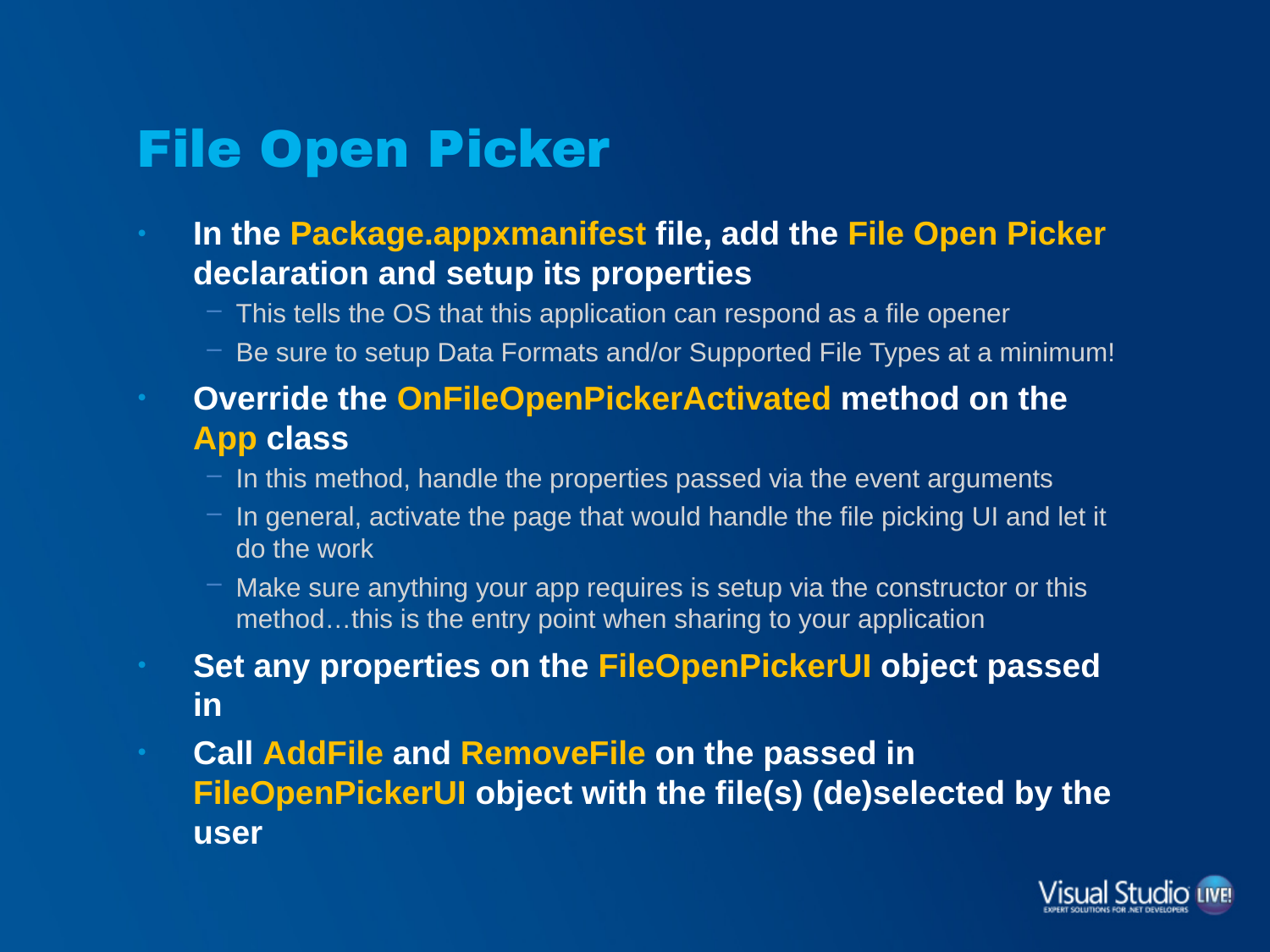

# File Open Picker
In the Package.appxmanifest file, add the File Open Picker declaration and setup its properties
This tells the OS that this application can respond as a file opener
Be sure to setup Data Formats and/or Supported File Types at a minimum!
Override the OnFileOpenPickerActivated method on the App class
In this method, handle the properties passed via the event arguments
In general, activate the page that would handle the file picking UI and let it do the work
Make sure anything your app requires is setup via the constructor or this method…this is the entry point when sharing to your application
Set any properties on the FileOpenPickerUI object passed in
Call AddFile and RemoveFile on the passed in FileOpenPickerUI object with the file(s) (de)selected by the user